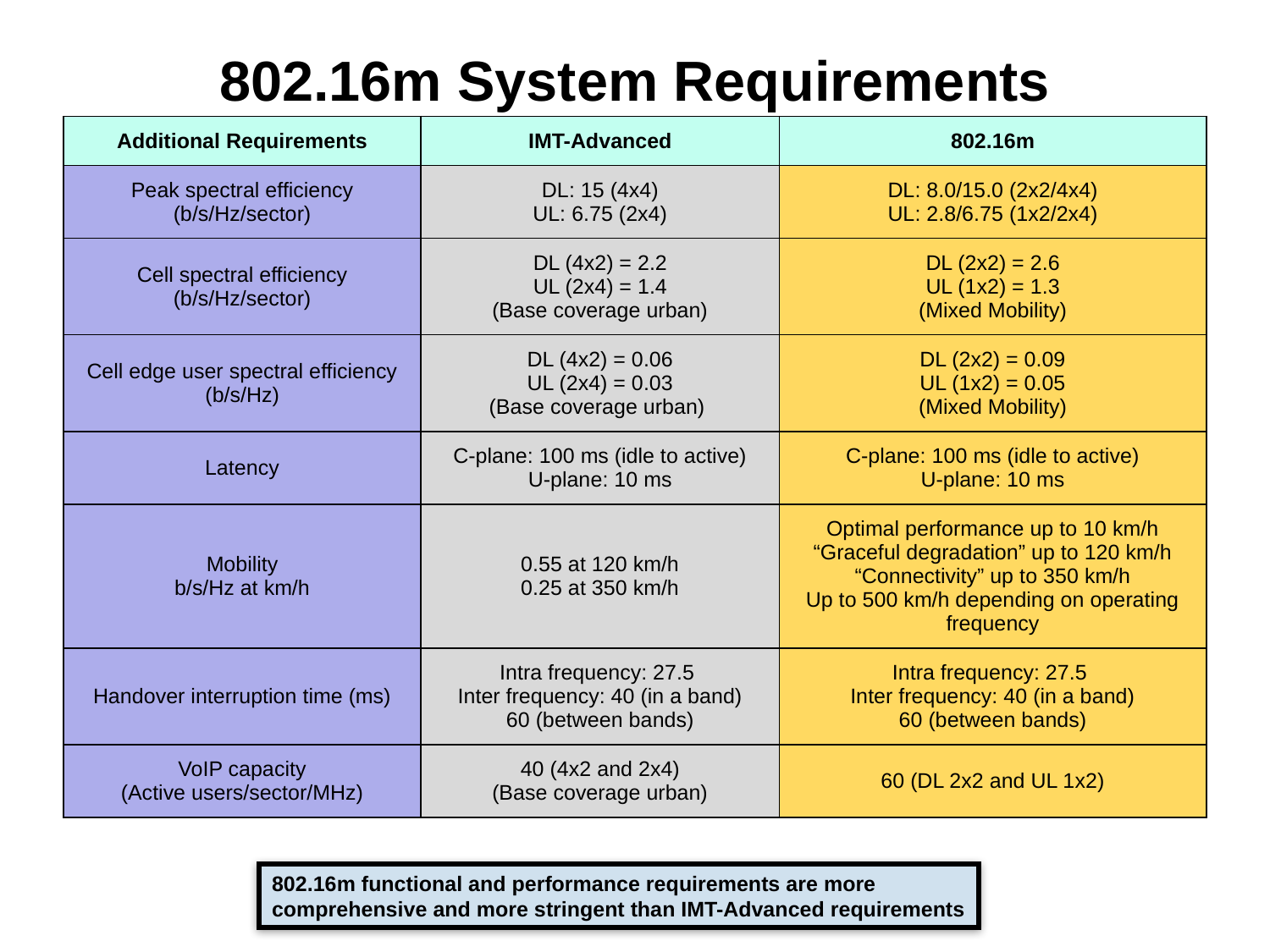

# 802.16m System Requirements
| Additional Requirements | IMT-Advanced | 802.16m |
| --- | --- | --- |
| Peak spectral efficiency (b/s/Hz/sector) | DL: 15 (4x4) UL: 6.75 (2x4) | DL: 8.0/15.0 (2x2/4x4) UL: 2.8/6.75 (1x2/2x4) |
| Cell spectral efficiency (b/s/Hz/sector) | DL (4x2) = 2.2 UL (2x4) = 1.4 (Base coverage urban) | DL (2x2) = 2.6 UL (1x2) = 1.3 (Mixed Mobility) |
| Cell edge user spectral efficiency (b/s/Hz) | DL (4x2) = 0.06 UL (2x4) = 0.03 (Base coverage urban) | DL (2x2) = 0.09 UL (1x2) = 0.05 (Mixed Mobility) |
| Latency | C-plane: 100 ms (idle to active) U-plane: 10 ms | C-plane: 100 ms (idle to active) U-plane: 10 ms |
| Mobility b/s/Hz at km/h | 0.55 at 120 km/h 0.25 at 350 km/h | Optimal performance up to 10 km/h “Graceful degradation” up to 120 km/h “Connectivity” up to 350 km/h Up to 500 km/h depending on operating frequency |
| Handover interruption time (ms) | Intra frequency: 27.5 Inter frequency: 40 (in a band) 60 (between bands) | Intra frequency: 27.5 Inter frequency: 40 (in a band) 60 (between bands) |
| VoIP capacity (Active users/sector/MHz) | 40 (4x2 and 2x4) (Base coverage urban) | 60 (DL 2x2 and UL 1x2) |

802.16m functional and performance requirements are more
comprehensive and more stringent than IMT-Advanced requirements